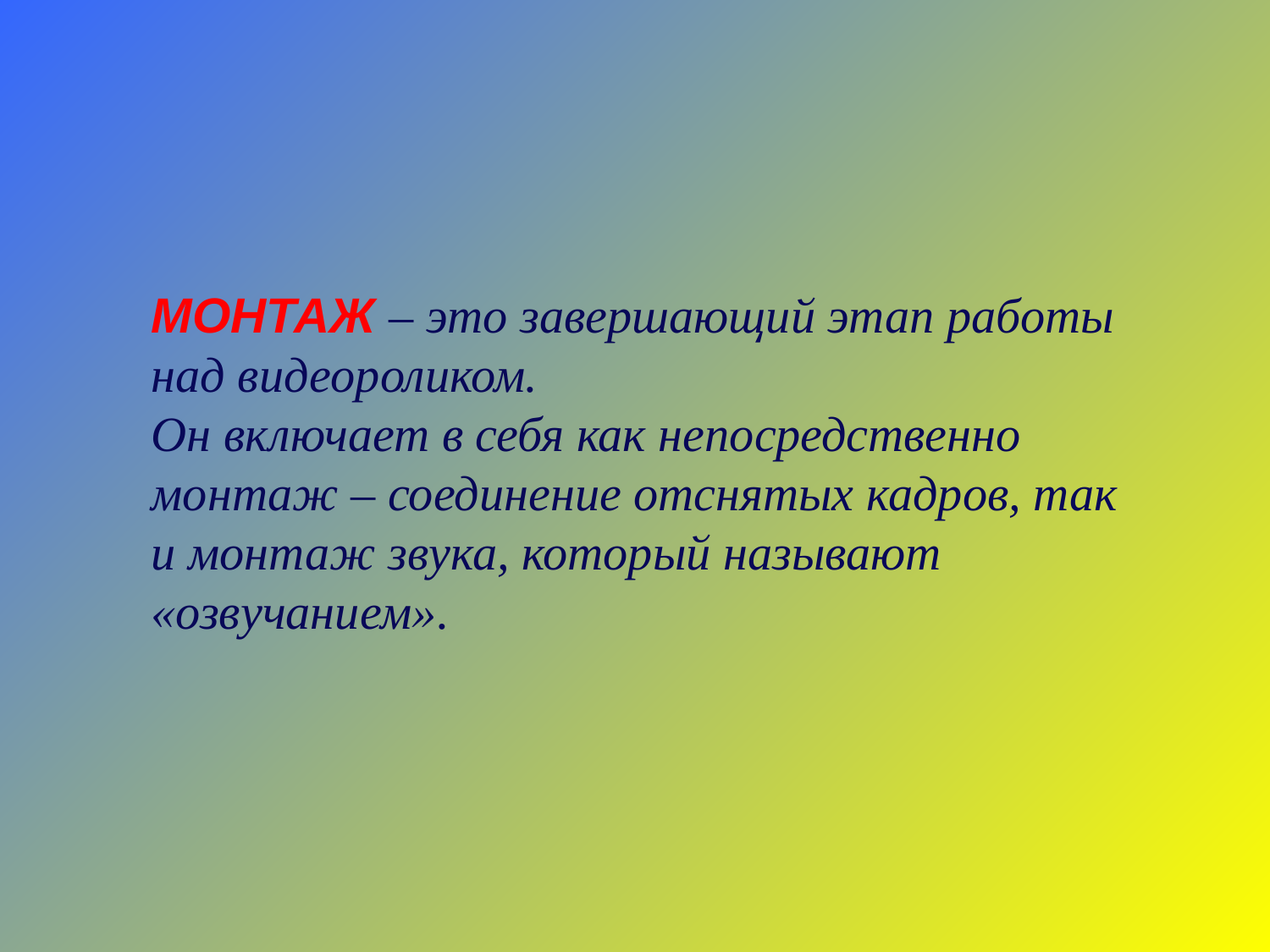

МОНТАЖ – это завершающий этап работы над видеороликом.
Он включает в себя как непосредственно монтаж – соединение отснятых кадров, так и монтаж звука, который называют «озвучанием».